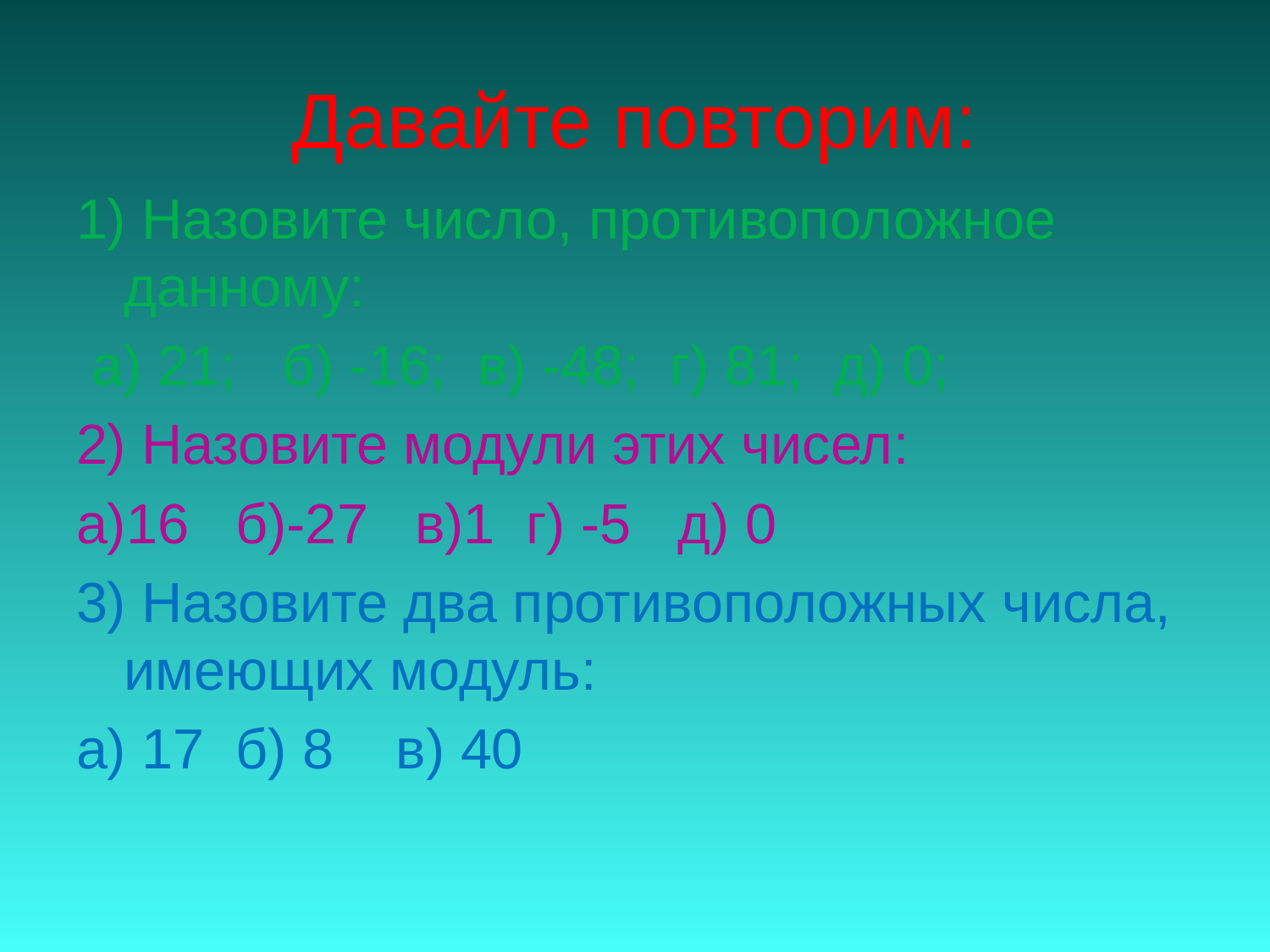

# Давайте повторим:
1) Назовите число, противоположное данному:
 а) 21;   б) -16;  в) -48;  г) 81;  д) 0;
2) Назовите модули этих чисел:
а)16   б)-27   в)1  г) -5   д) 0
3) Назовите два противоположных числа, имеющих модуль:
а) 17  б) 8    в) 40